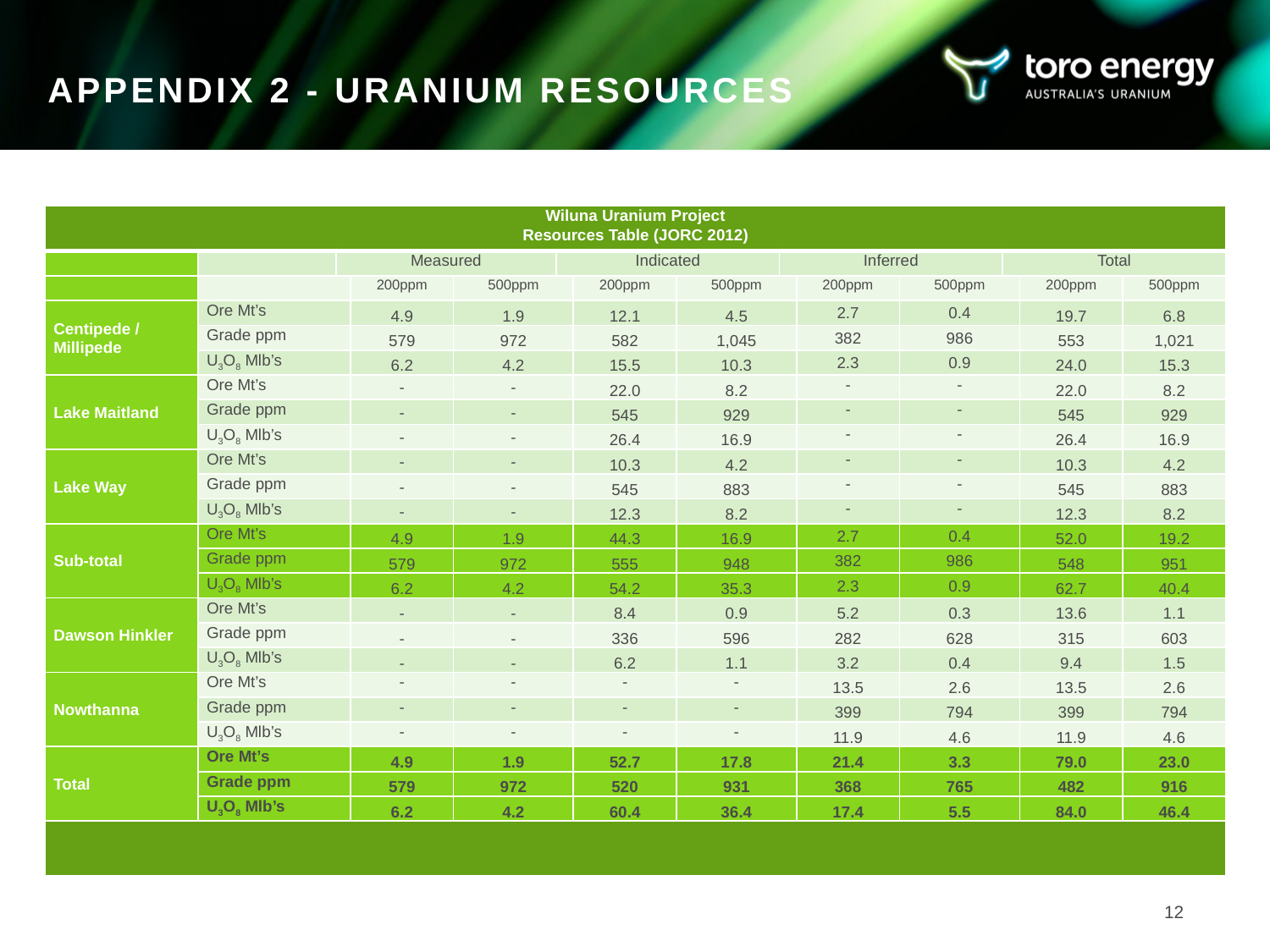

Appendix 2 - Uranium resources

| Wiluna Uranium Project Resources Table (JORC 2012) |  |  |  |  |  |  |  |  |  |  |  |  |  |
| --- | --- | --- | --- | --- | --- | --- | --- | --- | --- | --- | --- | --- | --- |
|  |  | Measured |  |  | Indicated |  |  | Inferred |  |  | Total |  |  |
|  |  |  | 200ppm | 500ppm |  | 200ppm | 500ppm |  | 200ppm | 500ppm |  | 200ppm | 500ppm |
| Centipede / Millipede | Ore Mt’s |  | 4.9 | 1.9 |  | 12.1 | 4.5 |  | 2.7 | 0.4 |  | 19.7 | 6.8 |
|  | Grade ppm |  | 579 | 972 |  | 582 | 1,045 |  | 382 | 986 |  | 553 | 1,021 |
|  | U3O8 Mlb’s |  | 6.2 | 4.2 |  | 15.5 | 10.3 |  | 2.3 | 0.9 |  | 24.0 | 15.3 |
| Lake Maitland | Ore Mt’s |  | - | - |  | 22.0 | 8.2 |  | - | - |  | 22.0 | 8.2 |
|  | Grade ppm |  | - | - |  | 545 | 929 |  | - | - |  | 545 | 929 |
|  | U3O8 Mlb’s |  | - | - |  | 26.4 | 16.9 |  | - | - |  | 26.4 | 16.9 |
| Lake Way | Ore Mt’s |  | - | - |  | 10.3 | 4.2 |  | - | - |  | 10.3 | 4.2 |
|  | Grade ppm |  | - | - |  | 545 | 883 |  | - | - |  | 545 | 883 |
|  | U3O8 Mlb’s |  | - | - |  | 12.3 | 8.2 |  | - | - |  | 12.3 | 8.2 |
| Sub-total | Ore Mt’s |  | 4.9 | 1.9 |  | 44.3 | 16.9 |  | 2.7 | 0.4 |  | 52.0 | 19.2 |
|  | Grade ppm |  | 579 | 972 |  | 555 | 948 |  | 382 | 986 |  | 548 | 951 |
|  | U3O8 Mlb’s |  | 6.2 | 4.2 |  | 54.2 | 35.3 |  | 2.3 | 0.9 |  | 62.7 | 40.4 |
| Dawson Hinkler | Ore Mt’s |  | - | - |  | 8.4 | 0.9 |  | 5.2 | 0.3 |  | 13.6 | 1.1 |
|  | Grade ppm |  | - | - |  | 336 | 596 |  | 282 | 628 |  | 315 | 603 |
|  | U3O8 Mlb’s |  | - | - |  | 6.2 | 1.1 |  | 3.2 | 0.4 |  | 9.4 | 1.5 |
| Nowthanna | Ore Mt’s |  | - | - |  | - | - |  | 13.5 | 2.6 |  | 13.5 | 2.6 |
|  | Grade ppm |  | - | - |  | - | - |  | 399 | 794 |  | 399 | 794 |
|  | U3O8 Mlb’s |  | - | - |  | - | - |  | 11.9 | 4.6 |  | 11.9 | 4.6 |
| Total | Ore Mt’s |  | 4.9 | 1.9 |  | 52.7 | 17.8 |  | 21.4 | 3.3 |  | 79.0 | 23.0 |
|  | Grade ppm |  | 579 | 972 |  | 520 | 931 |  | 368 | 765 |  | 482 | 916 |
|  | U3O8 Mlb’s |  | 6.2 | 4.2 |  | 60.4 | 36.4 |  | 17.4 | 5.5 |  | 84.0 | 46.4 |
|  |  |  |  |  |  |  |  |  |  |  |  |  |  |
12